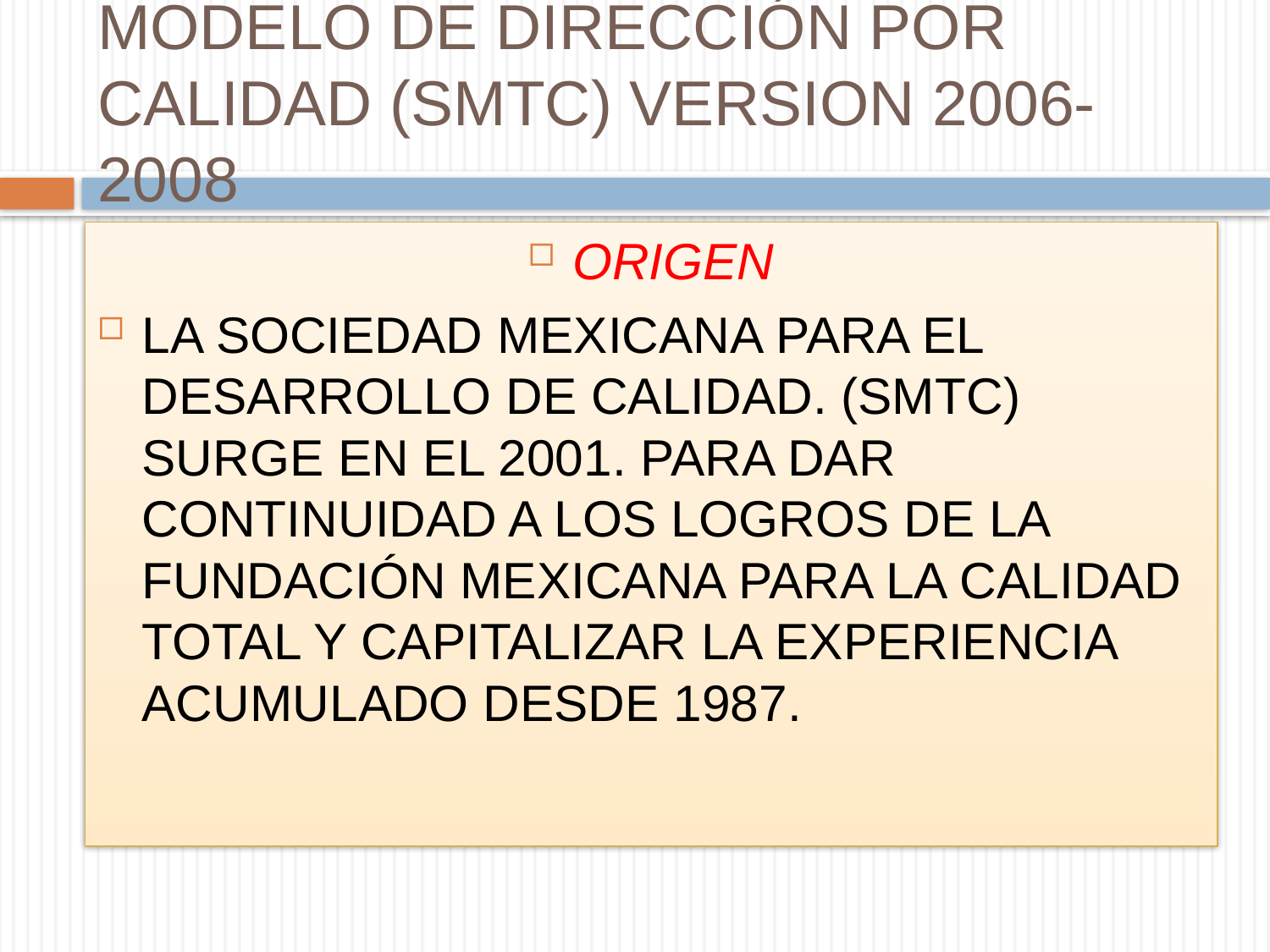

# MODELO DE DIRECCIÓN POR CALIDAD (SMTC) VERSION 2006-2008
ORIGEN
LA SOCIEDAD MEXICANA PARA EL DESARROLLO DE CALIDAD. (SMTC) SURGE EN EL 2001. PARA DAR CONTINUIDAD A LOS LOGROS DE LA FUNDACIÓN MEXICANA PARA LA CALIDAD TOTAL Y CAPITALIZAR LA EXPERIENCIA ACUMULADO DESDE 1987.